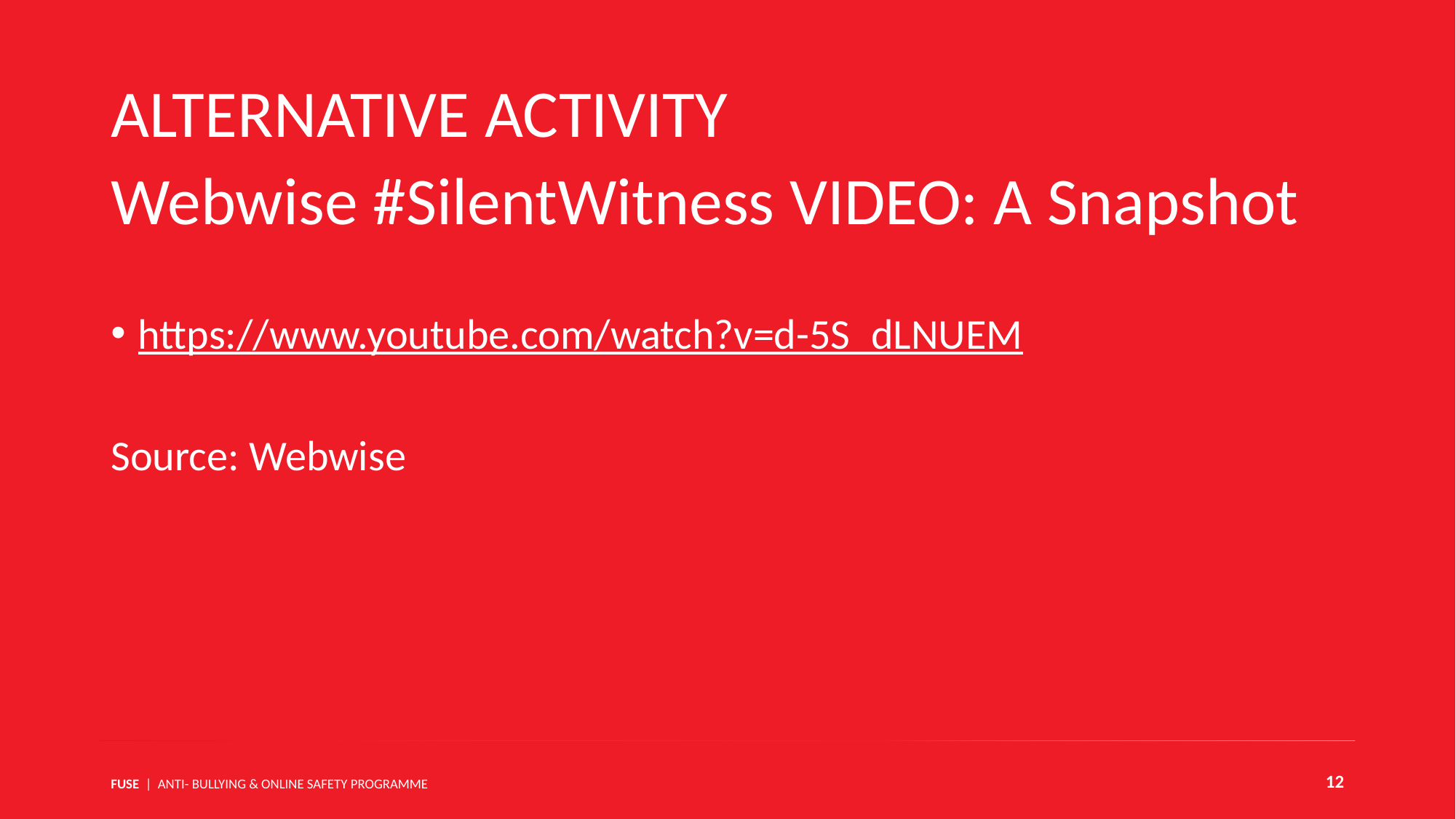

ALTERNATIVE ACTIVITY
Webwise #SilentWitness VIDEO: A Snapshot
https://www.youtube.com/watch?v=d-5S_dLNUEM

Source: Webwise
12